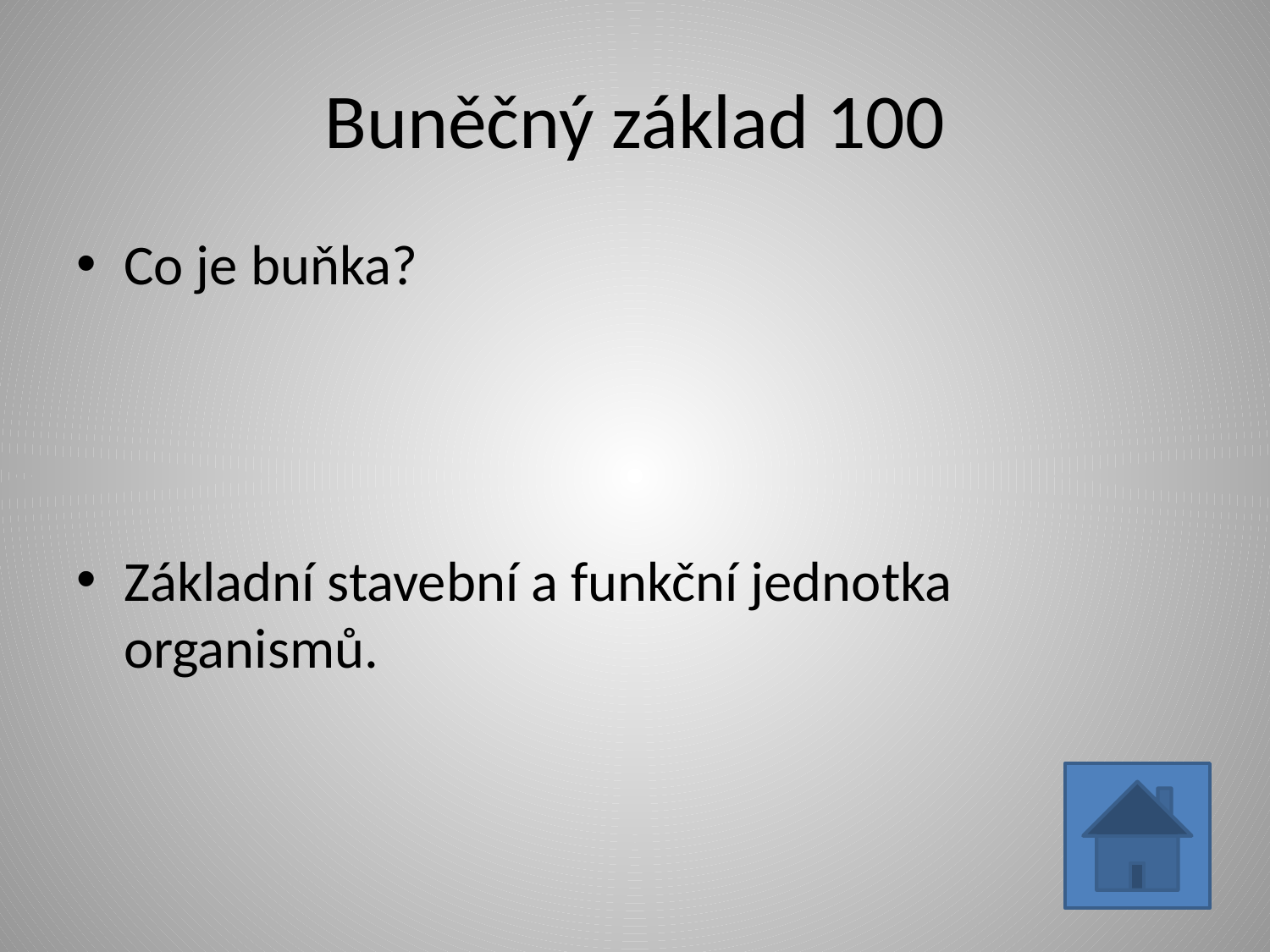

# Buněčný základ 100
Co je buňka?

Základní stavební a funkční jednotka organismů.